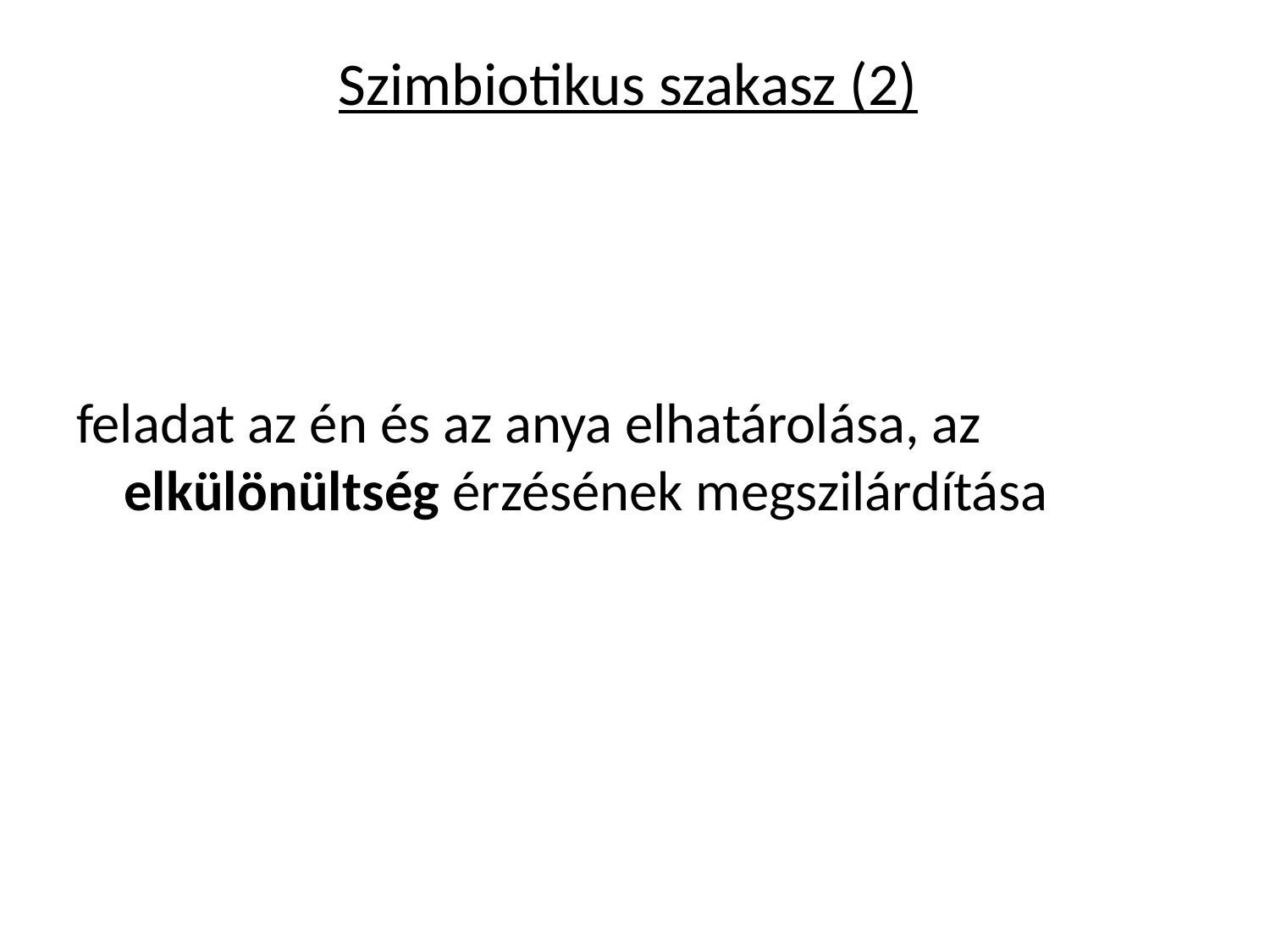

# Szimbiotikus szakasz (2)

feladat az én és az anya elhatárolása, az elkülönültség érzésének megszilárdítása